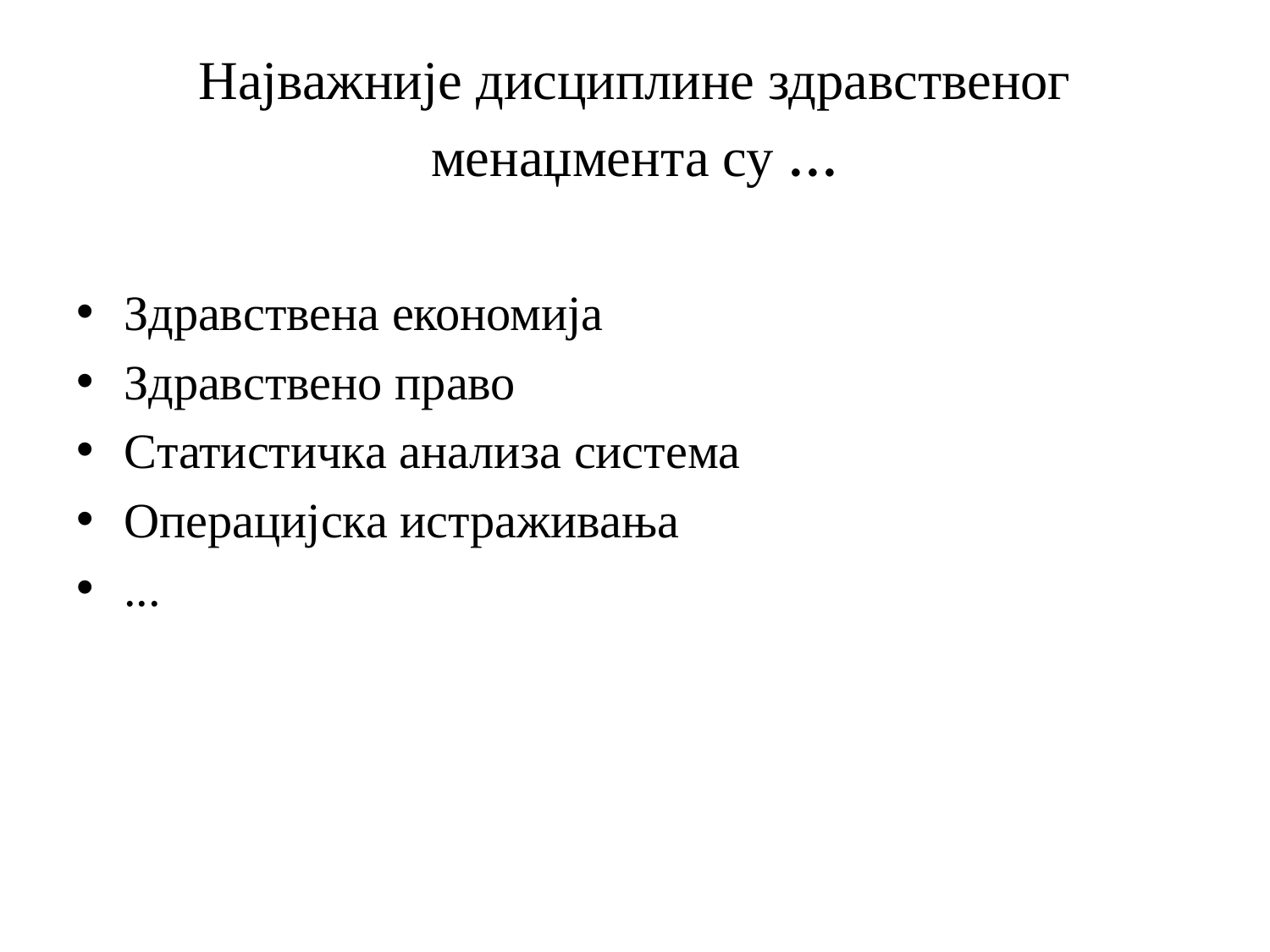

# Најважније дисциплине здравственог менаџмента су ...
Здравствена економија
Здравствено право
Статистичка анализа система
Операцијска истраживања
...